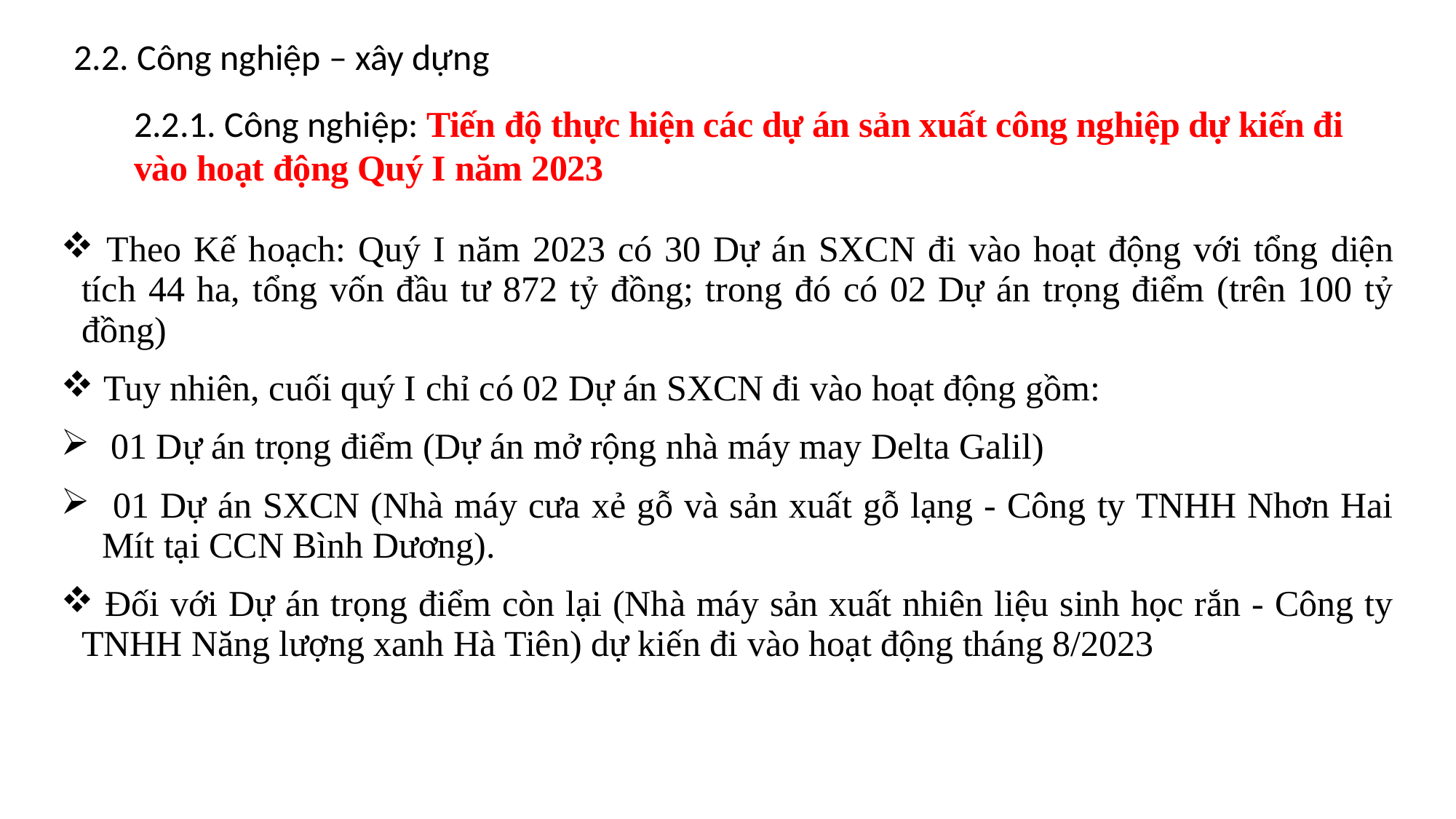

2.2. Công nghiệp – xây dựng
2.2.1. Công nghiệp: Tiến độ thực hiện các dự án sản xuất công nghiệp dự kiến đi vào hoạt động Quý I năm 2023

| Theo Kế hoạch: Quý I năm 2023 có 30 Dự án SXCN đi vào hoạt động với tổng diện tích 44 ha, tổng vốn đầu tư 872 tỷ đồng; trong đó có 02 Dự án trọng điểm (trên 100 tỷ đồng) Tuy nhiên, cuối quý I chỉ có 02 Dự án SXCN đi vào hoạt động gồm: 01 Dự án trọng điểm (Dự án mở rộng nhà máy may Delta Galil) 01 Dự án SXCN (Nhà máy cưa xẻ gỗ và sản xuất gỗ lạng - Công ty TNHH Nhơn Hai Mít tại CCN Bình Dương). Đối với Dự án trọng điểm còn lại (Nhà máy sản xuất nhiên liệu sinh học rắn - Công ty TNHH Năng lượng xanh Hà Tiên) dự kiến đi vào hoạt động tháng 8/2023 |
| --- |